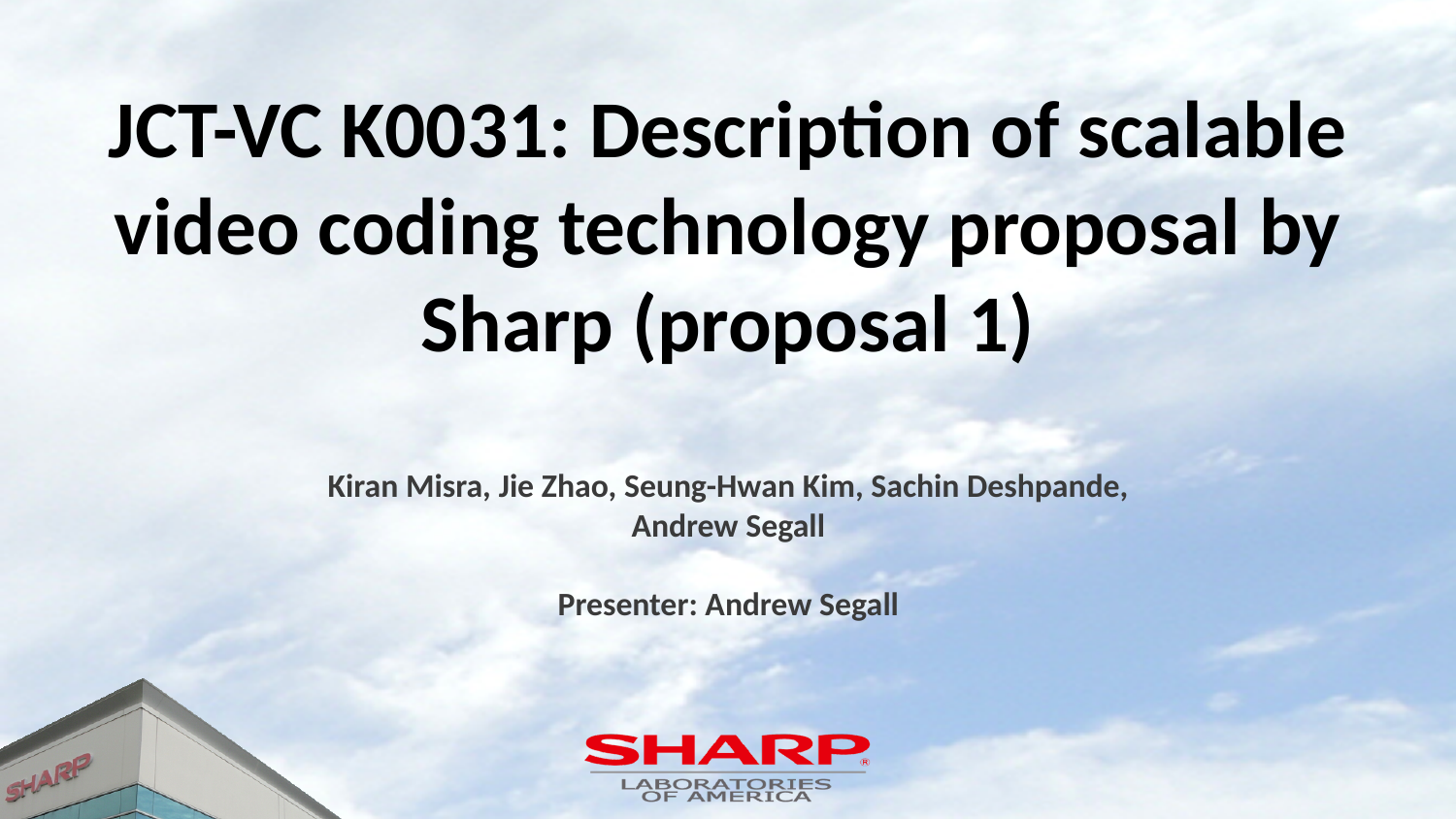

# JCT-VC K0031: Description of scalable video coding technology proposal by Sharp (proposal 1)
Kiran Misra, Jie Zhao, Seung-Hwan Kim, Sachin Deshpande, Andrew Segall

Presenter: Andrew Segall